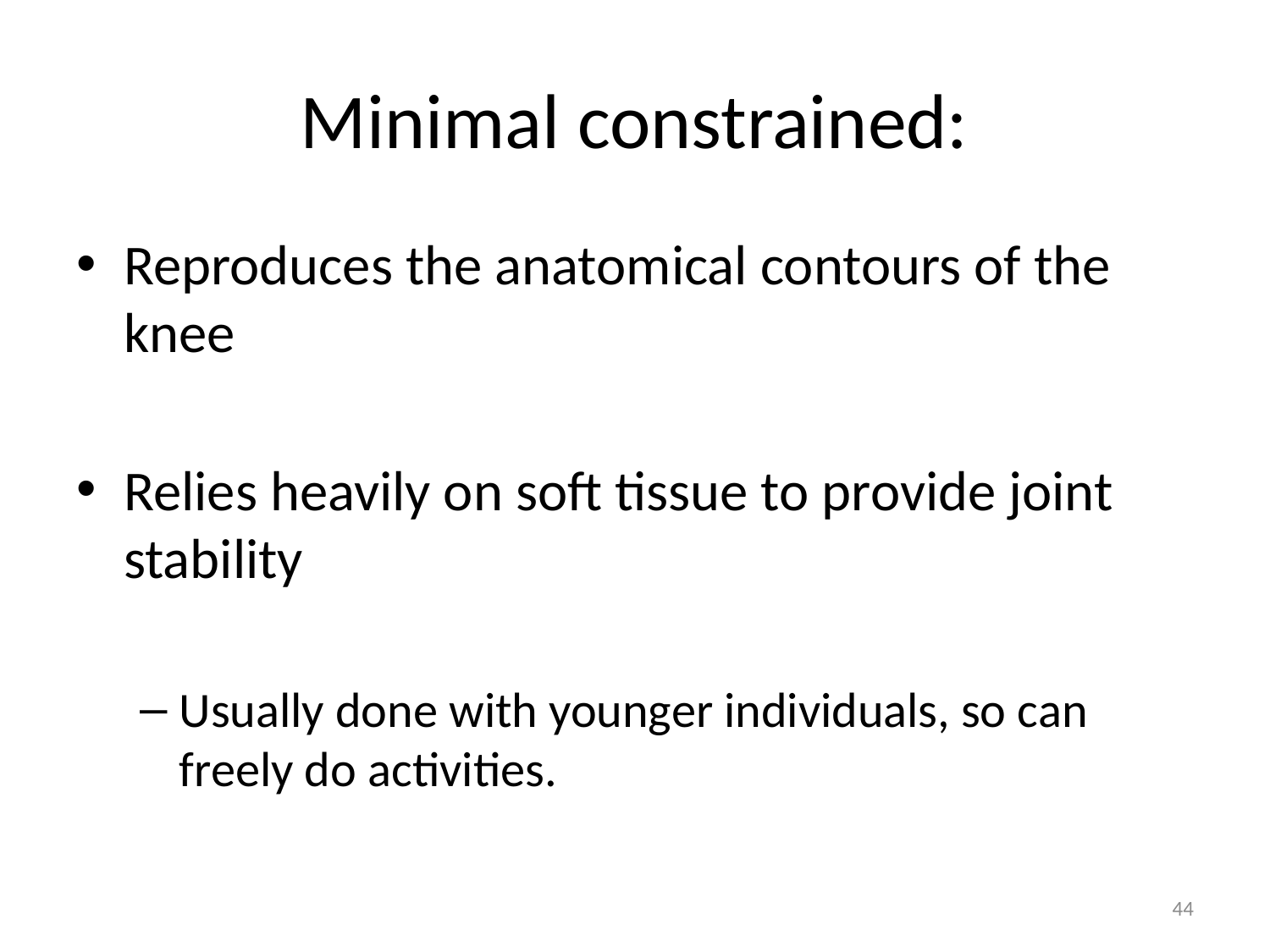

# Minimal constrained:
Reproduces the anatomical contours of the knee

Relies heavily on soft tissue to provide joint stability

Usually done with younger individuals, so can freely do activities.

44